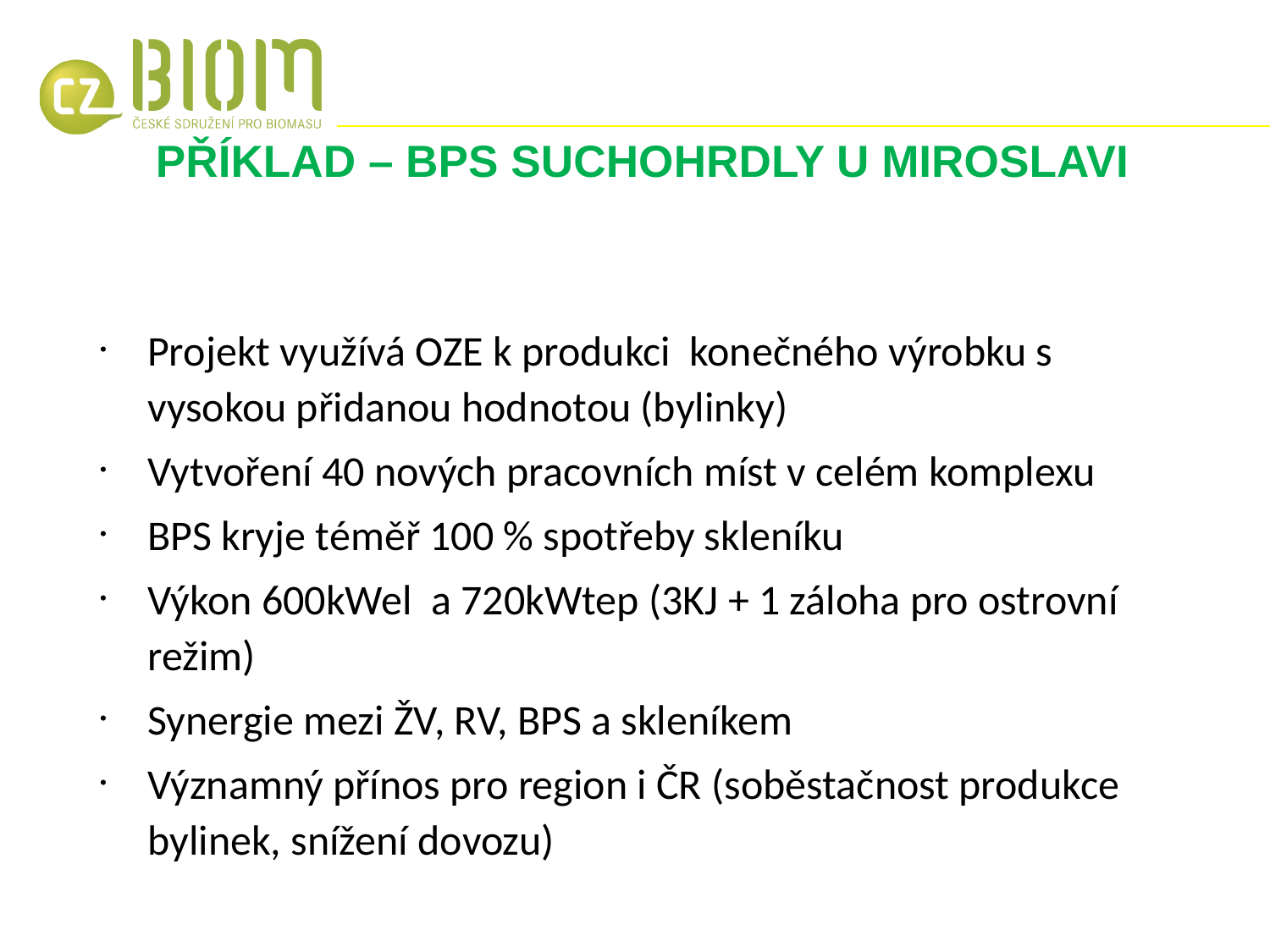

# PŘÍKLAD – BPS SUCHOHRDLY U MIROSLAVI

Projekt využívá OZE k produkci  konečného výrobku s vysokou přidanou hodnotou (bylinky)
Vytvoření 40 nových pracovních míst v celém komplexu
BPS kryje téměř 100 % spotřeby skleníku
Výkon 600kWel  a 720kWtep (3KJ + 1 záloha pro ostrovní režim)
Synergie mezi ŽV, RV, BPS a skleníkem
Významný přínos pro region i ČR (soběstačnost produkce   bylinek, snížení dovozu)